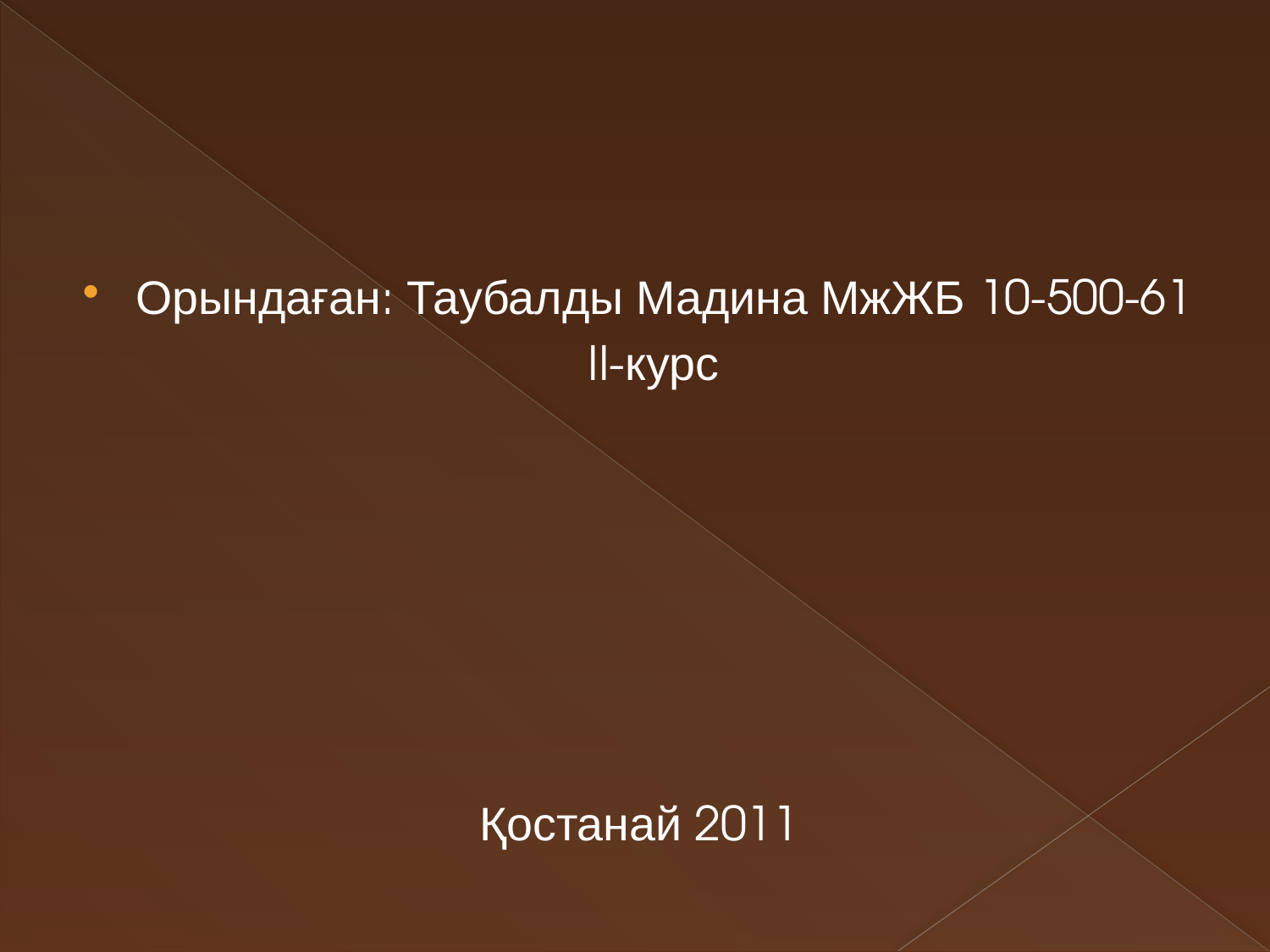

#
Орындаған: Таубалды Мадина МжЖБ 10-500-61
                                       II-курс

Қостанай 2011